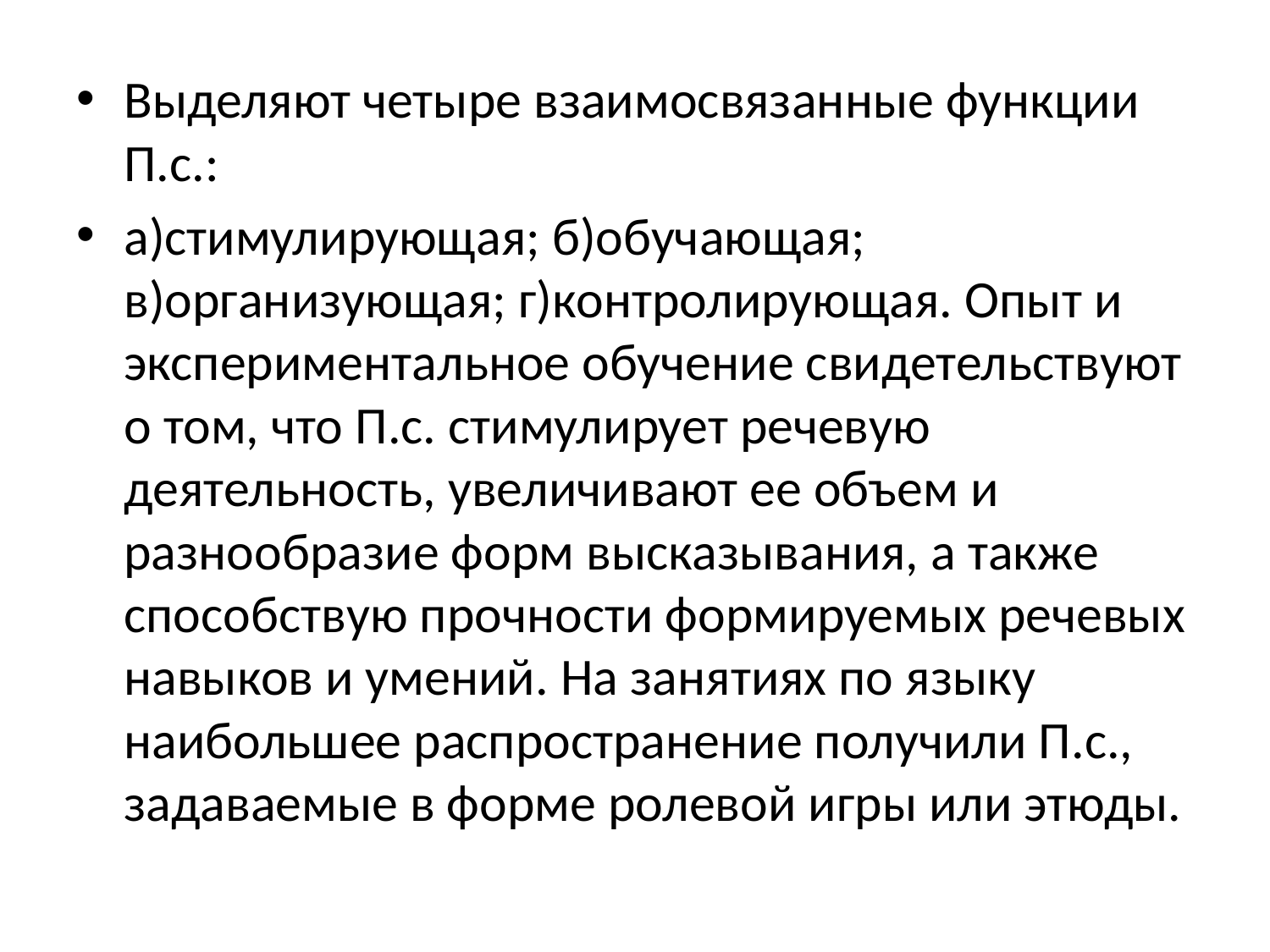

Выделяют четыре взаимосвязанные функции П.с.:
а)стимулирующая; б)обучающая; в)организующая; г)контролирующая. Опыт и экспериментальное обучение свидетельствуют о том, что П.с. стимулирует речевую деятельность, увеличивают ее объем и разнообразие форм высказывания, а также способствую прочности формируемых речевых навыков и умений. На занятиях по языку наибольшее распространение получили П.с., задаваемые в форме ролевой игры или этюды.